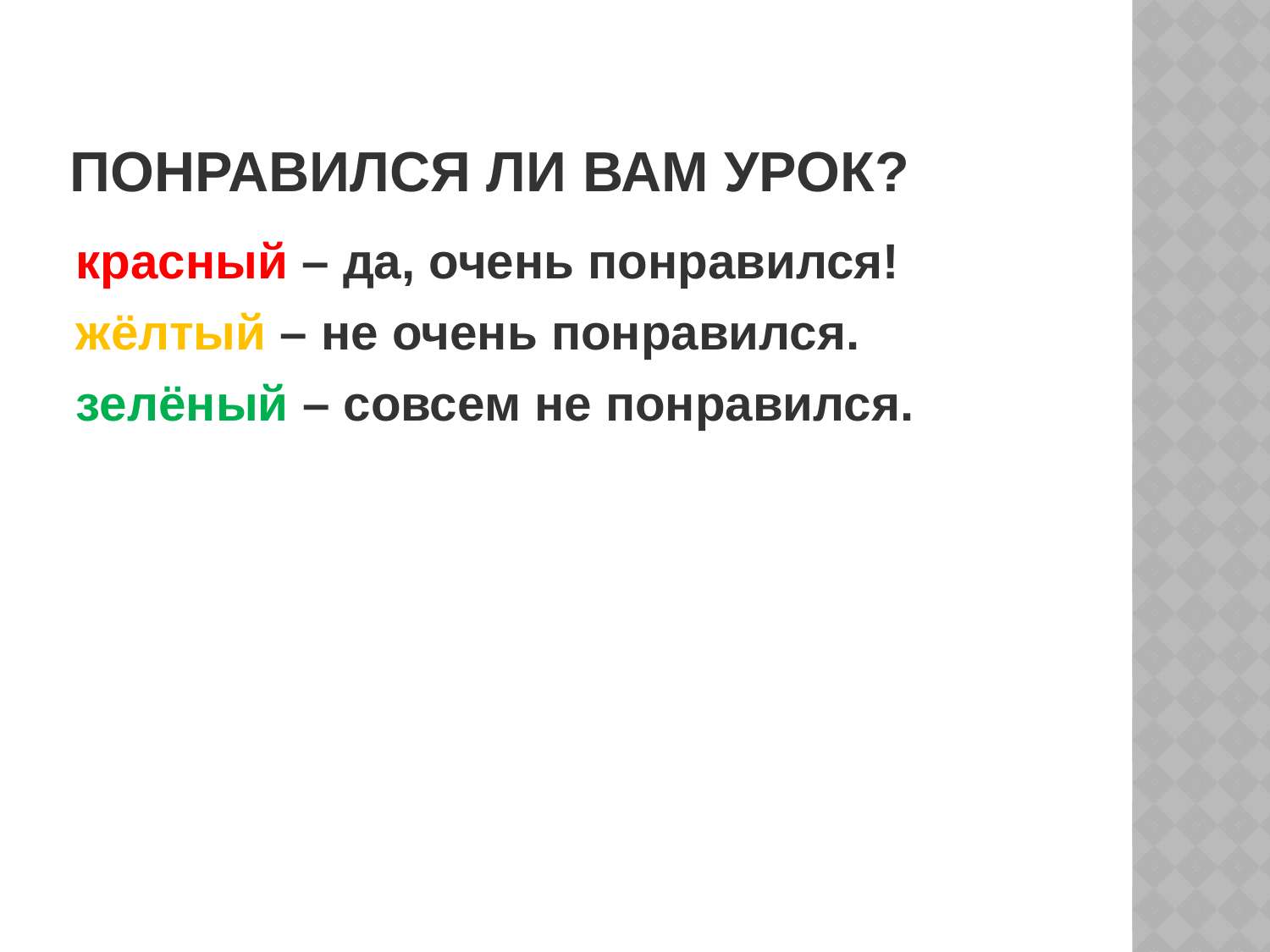

# Понравился ли вам урок?
красный – да, очень понравился!
жёлтый – не очень понравился.
зелёный – совсем не понравился.